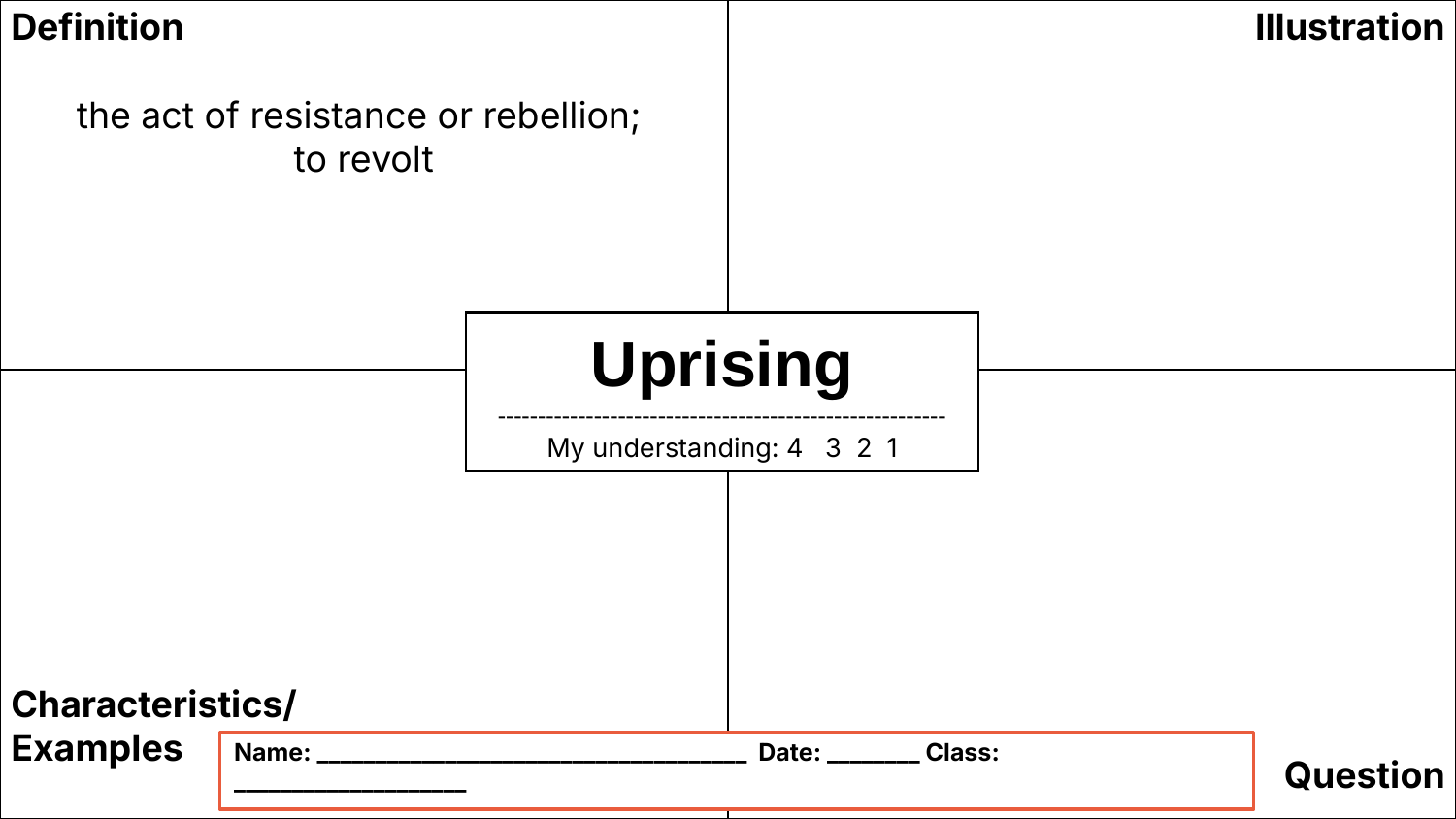

| Definition the act of resistance or rebellion; to revolt | Illustration |
| --- | --- |
| Characteristics/ Examples | Question |
Uprising
--------------------------------------------------------
My understanding: 4   3  2  1
Name: _____________________________________  Date: ________ Class: ____________________